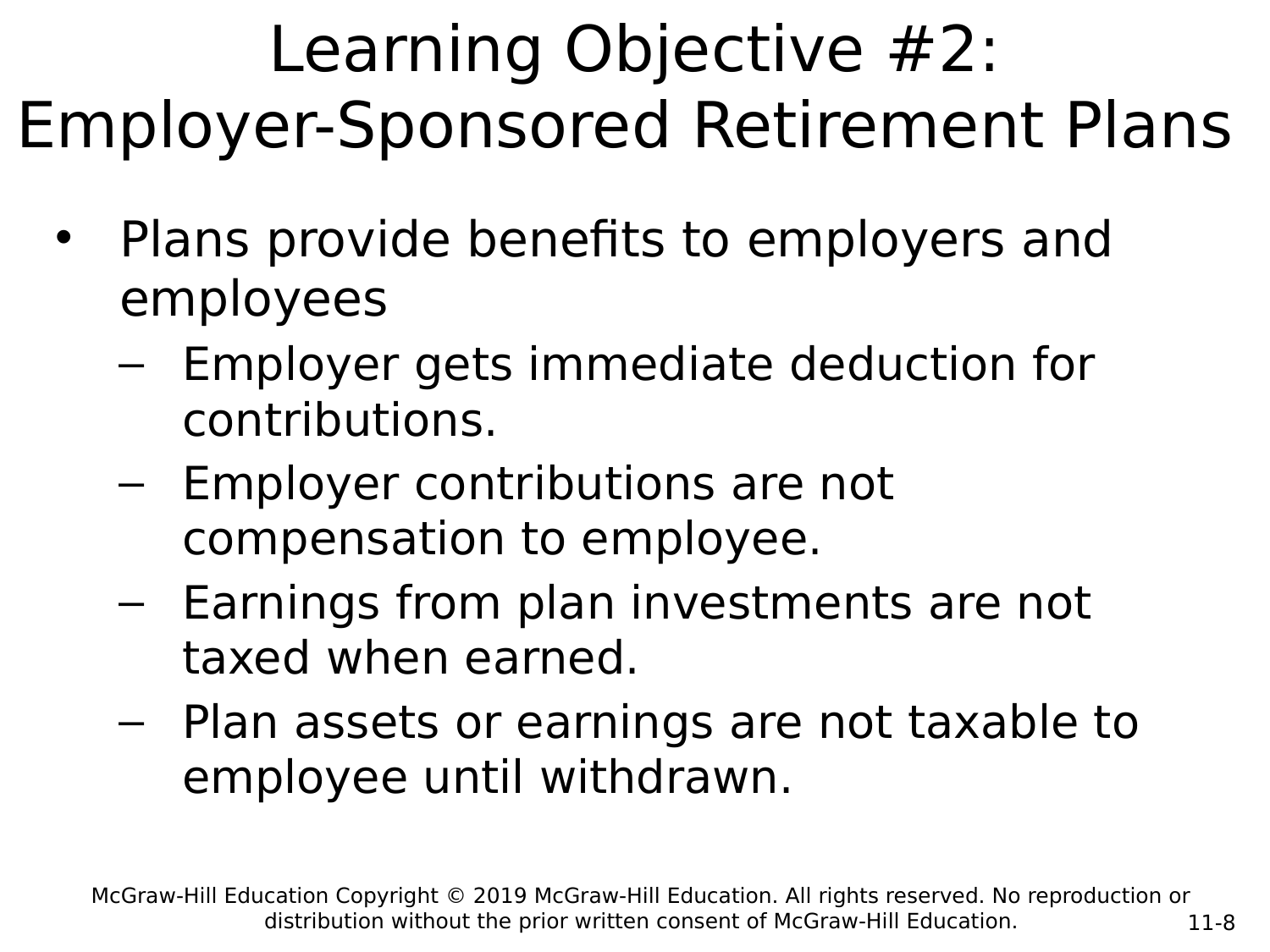

# Learning Objective #2: Employer-Sponsored Retirement Plans
Plans provide benefits to employers and employees
Employer gets immediate deduction for contributions.
Employer contributions are not compensation to employee.
Earnings from plan investments are not taxed when earned.
Plan assets or earnings are not taxable to employee until withdrawn.
McGraw-Hill Education Copyright © 2019 McGraw-Hill Education. All rights reserved. No reproduction or distribution without the prior written consent of McGraw-Hill Education.
11-8